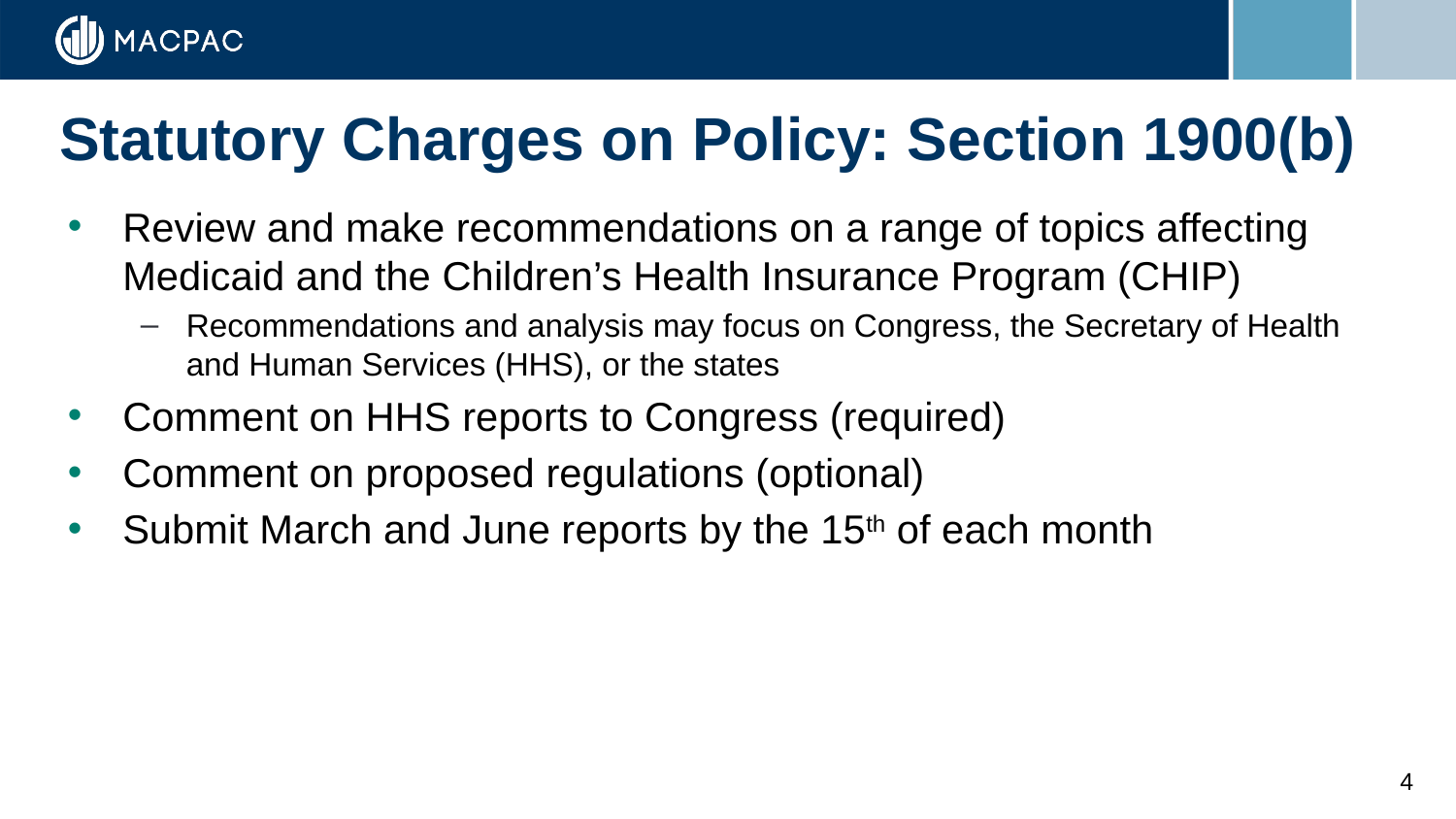

# Statutory Charges on Policy: Section 1900(b)
Review and make recommendations on a range of topics affecting Medicaid and the Children’s Health Insurance Program (CHIP)
Recommendations and analysis may focus on Congress, the Secretary of Health and Human Services (HHS), or the states
Comment on HHS reports to Congress (required)
Comment on proposed regulations (optional)
Submit March and June reports by the 15th of each month
4